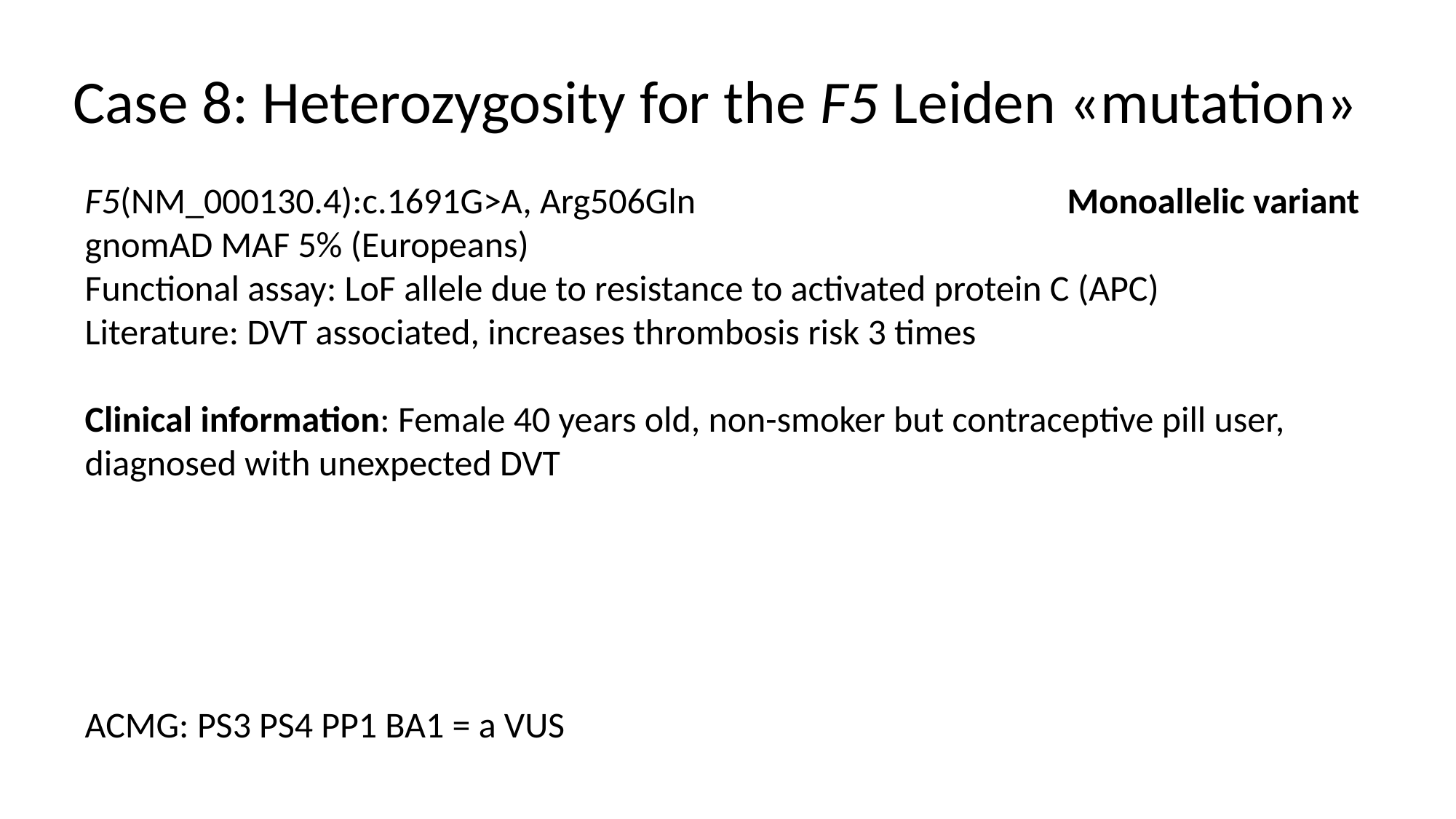

# Case 8: Heterozygosity for the F5 Leiden «mutation»
F5(NM_000130.4):c.1691G>A, Arg506Gln 				Monoallelic variant
gnomAD MAF 5% (Europeans)
Functional assay: LoF allele due to resistance to activated protein C (APC)
Literature: DVT associated, increases thrombosis risk 3 times

Clinical information: Female 40 years old, non-smoker but contraceptive pill user, diagnosed with unexpected DVT

ACMG: PS3 PS4 PP1 BA1 = a VUS